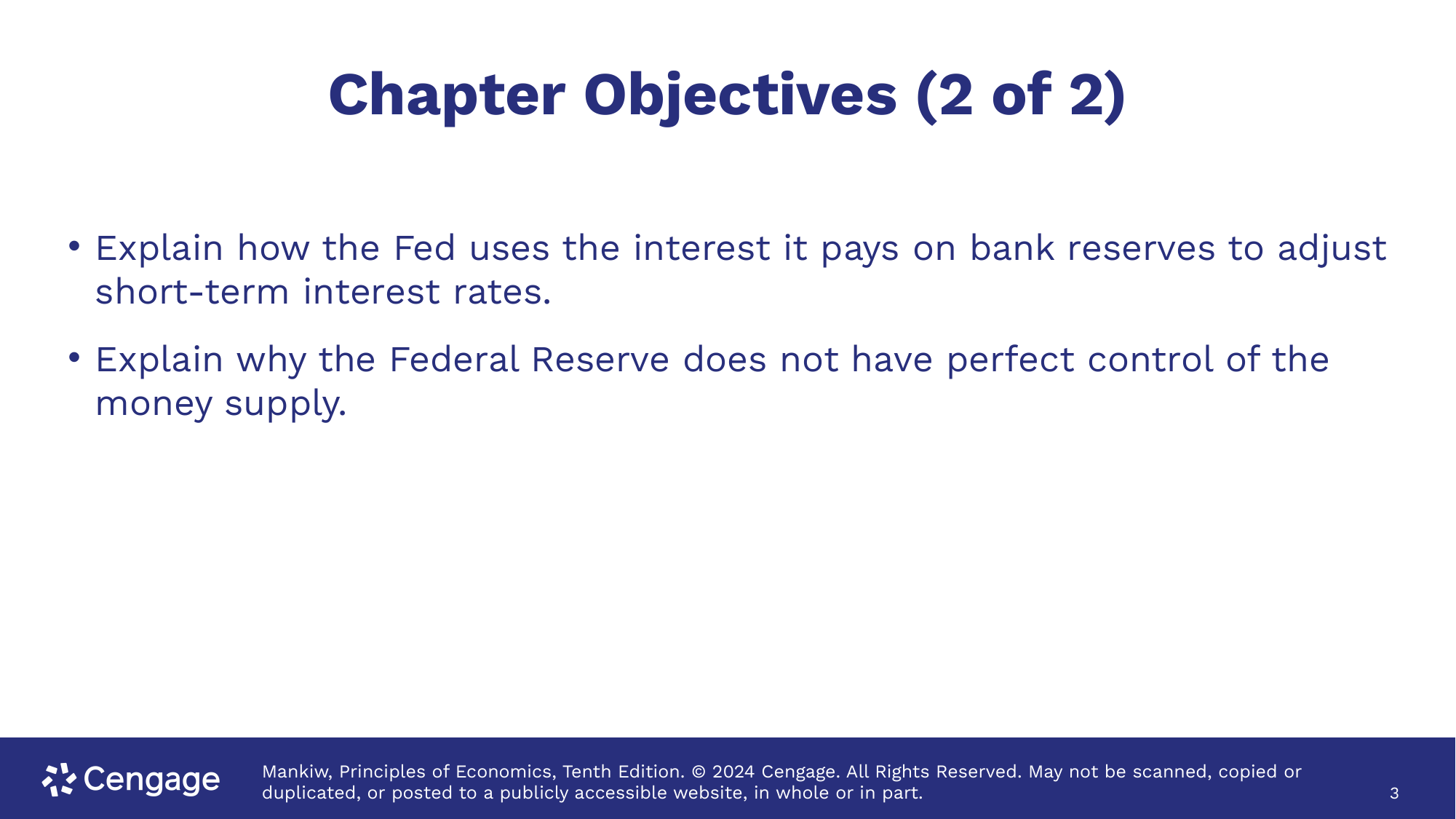

# Chapter Objectives (2 of 2)
Explain how the Fed uses the interest it pays on bank reserves to adjust short-term interest rates.
Explain why the Federal Reserve does not have perfect control of the money supply.